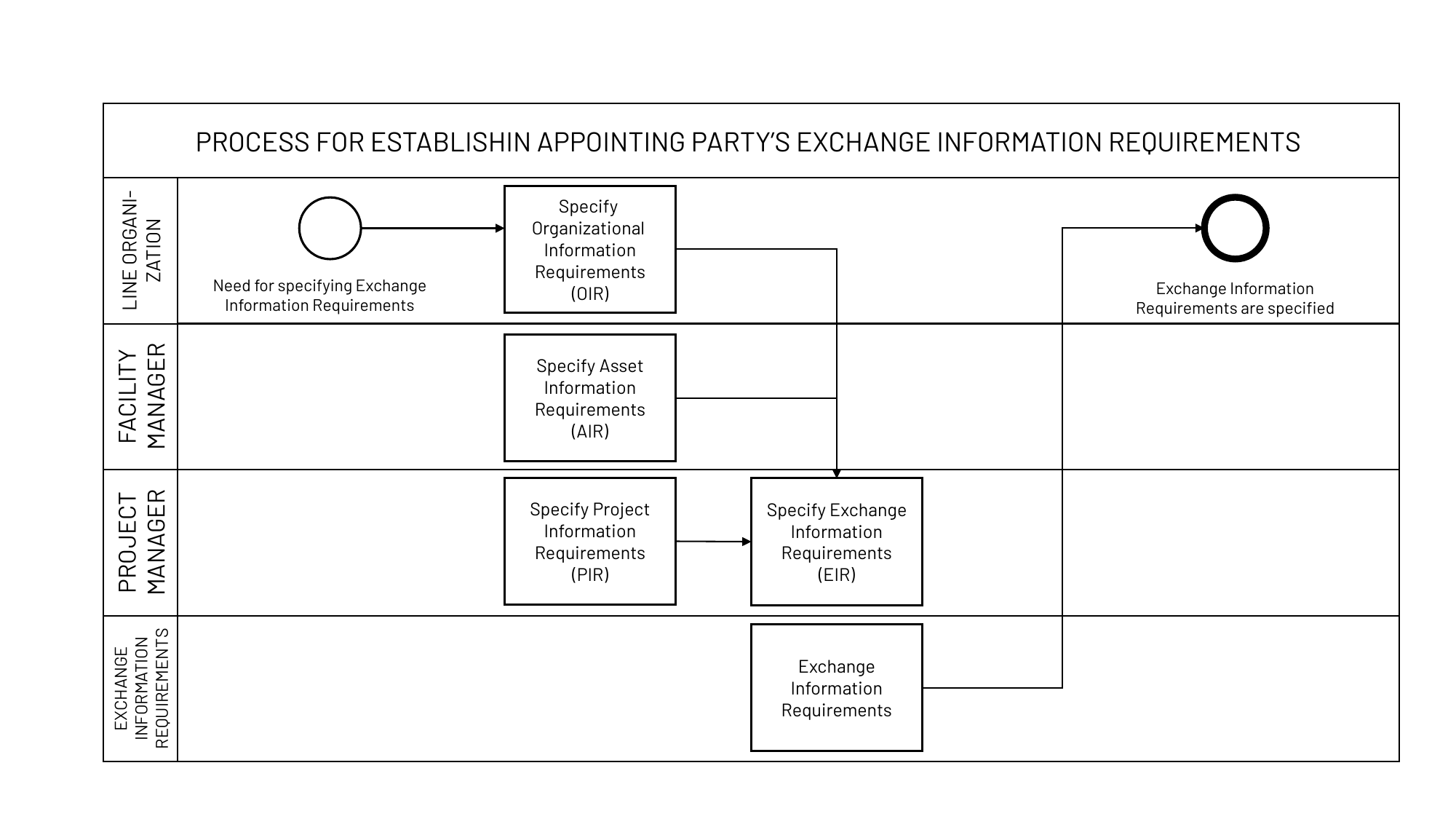

PROCESS FOR ESTABLISHIN APPOINTING PARTY’S EXCHANGE INFORMATION REQUIREMENTS

Specify  Organizational  Information Requirements
(OIR)

LINE ORGANI-ZATION
Need for specifying Exchange Information Requirements
Exchange Information Requirements are specified
Specify Asset Information Requirements
(AIR)
FACILITY MANAGER
Specify Project Information Requirements
(PIR)
Specify Exchange Information Requirements (EIR)
PROJECT MANAGER
Exchange Information Requirements
EXCHANGE INFORMATION REQUIREMENTS